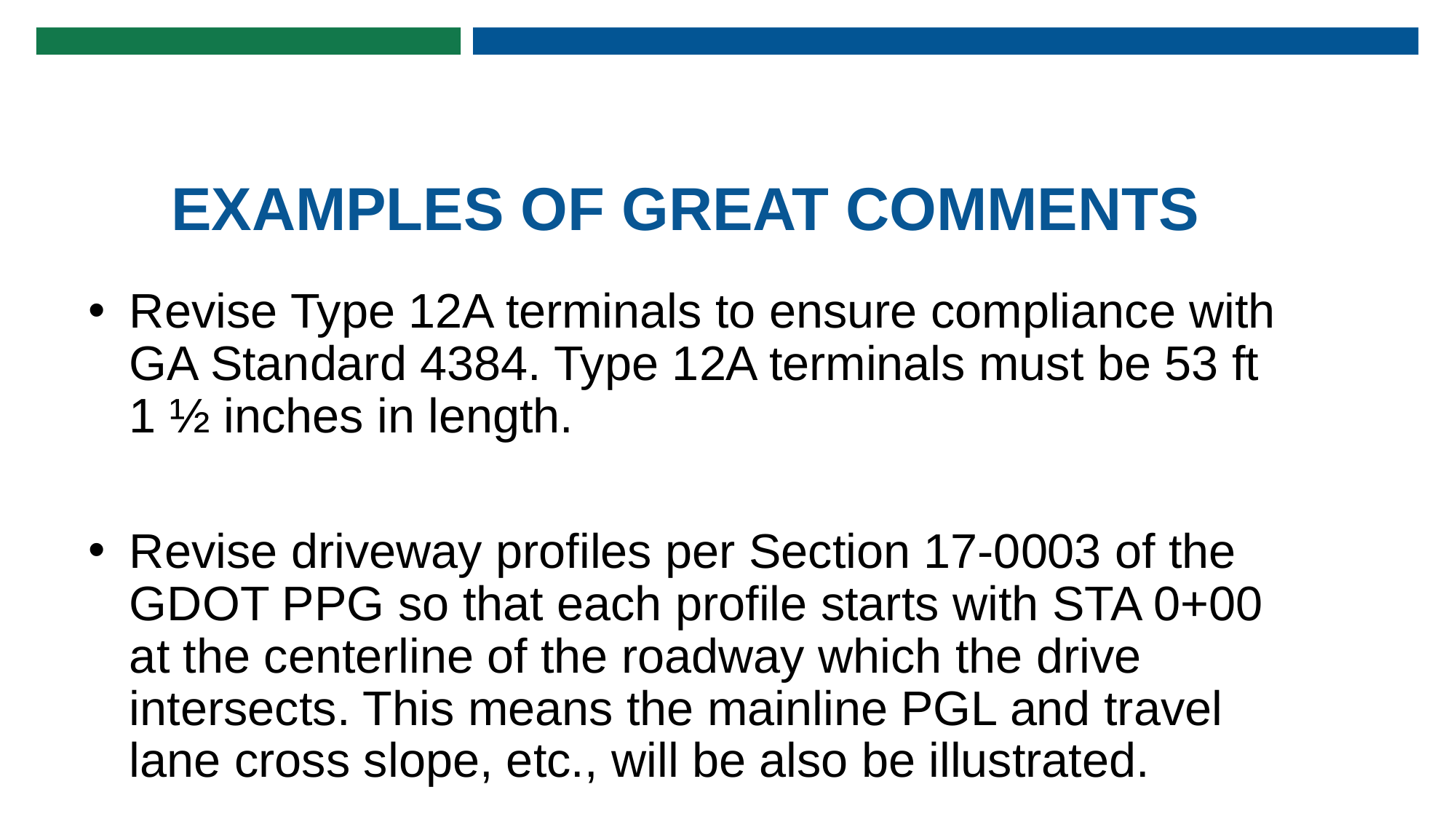

# EXAMPLES OF GREAT COMMENTS
Revise Type 12A terminals to ensure compliance with GA Standard 4384. Type 12A terminals must be 53 ft 1 ½ inches in length.

Revise driveway profiles per Section 17-0003 of the GDOT PPG so that each profile starts with STA 0+00 at the centerline of the roadway which the drive intersects. This means the mainline PGL and travel lane cross slope, etc., will be also be illustrated.